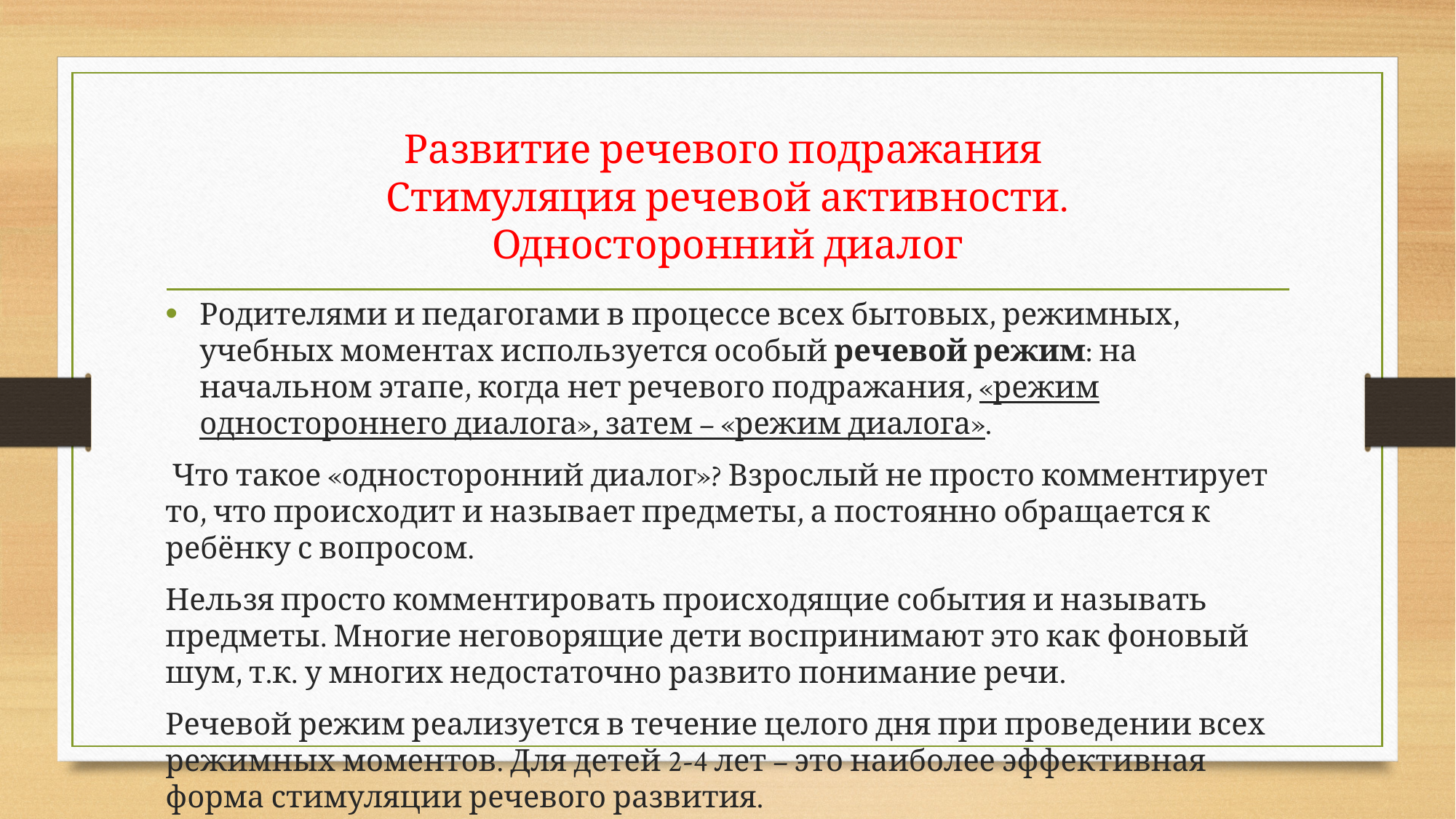

# Развитие речевого подражания Стимуляция речевой активности. Односторонний диалог
Родителями и педагогами в процессе всех бытовых, режимных, учебных моментах используется особый речевой режим: на начальном этапе, когда нет речевого подражания, «режим одностороннего диалога», затем – «режим диалога».
 Что такое «односторонний диалог»? Взрослый не просто комментирует то, что происходит и называет предметы, а постоянно обращается к ребёнку с вопросом.
Нельзя просто комментировать происходящие события и называть предметы. Многие неговорящие дети воспринимают это как фоновый шум, т.к. у многих недостаточно развито понимание речи.
Речевой режим реализуется в течение целого дня при проведении всех режимных моментов. Для детей 2-4 лет – это наиболее эффективная форма стимуляции речевого развития.